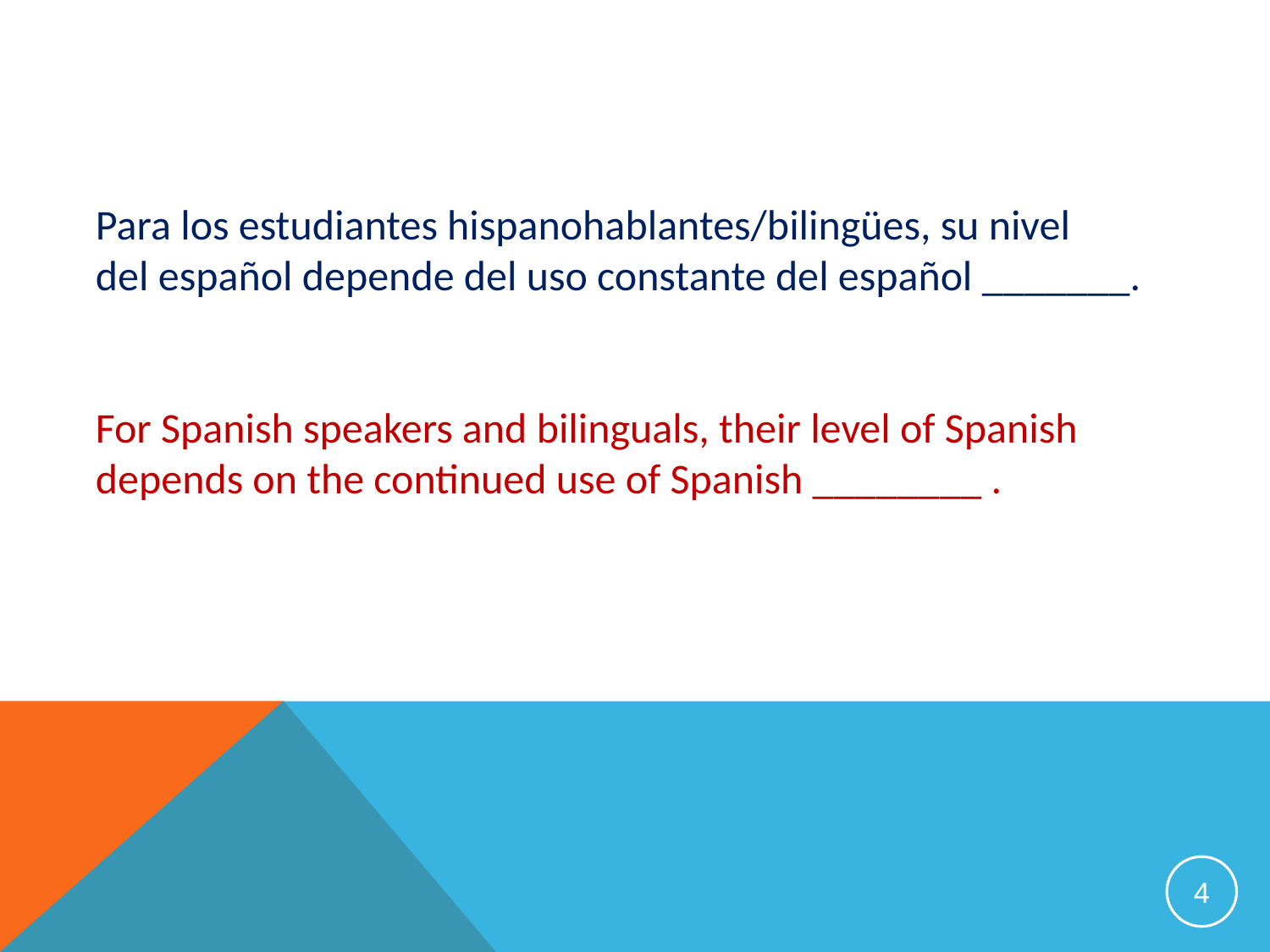

Para los estudiantes hispanohablantes/bilingües, su nivel
del español depende del uso constante del español _______.

For Spanish speakers and bilinguals, their level of Spanish
depends on the continued use of Spanish ________ .

4